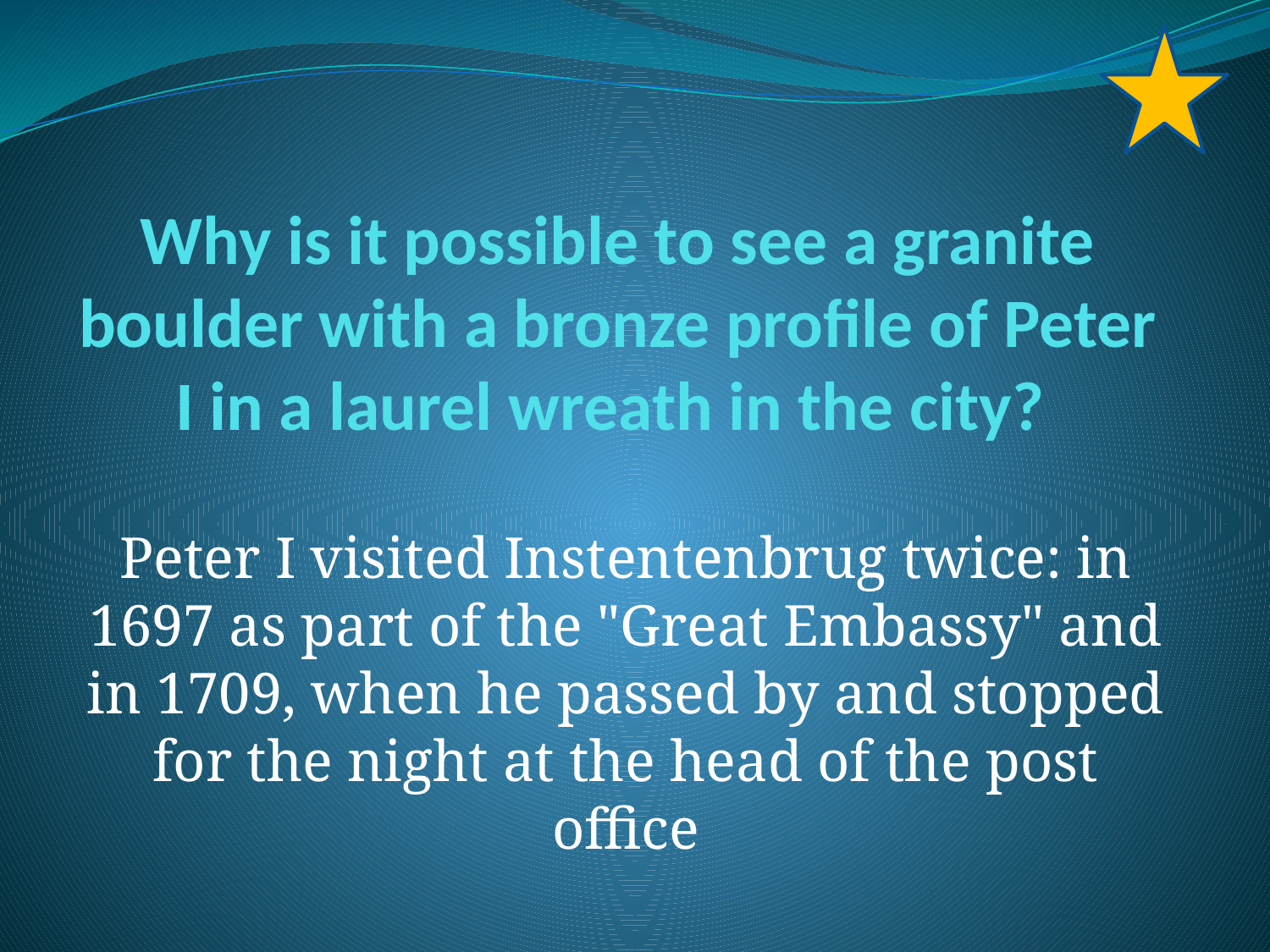

# Why is it possible to see a granite boulder with a bronze profile of Peter I in a laurel wreath in the city?
Peter I visited Instentenbrug twice: in 1697 as part of the "Great Embassy" and in 1709, when he passed by and stopped for the night at the head of the post office